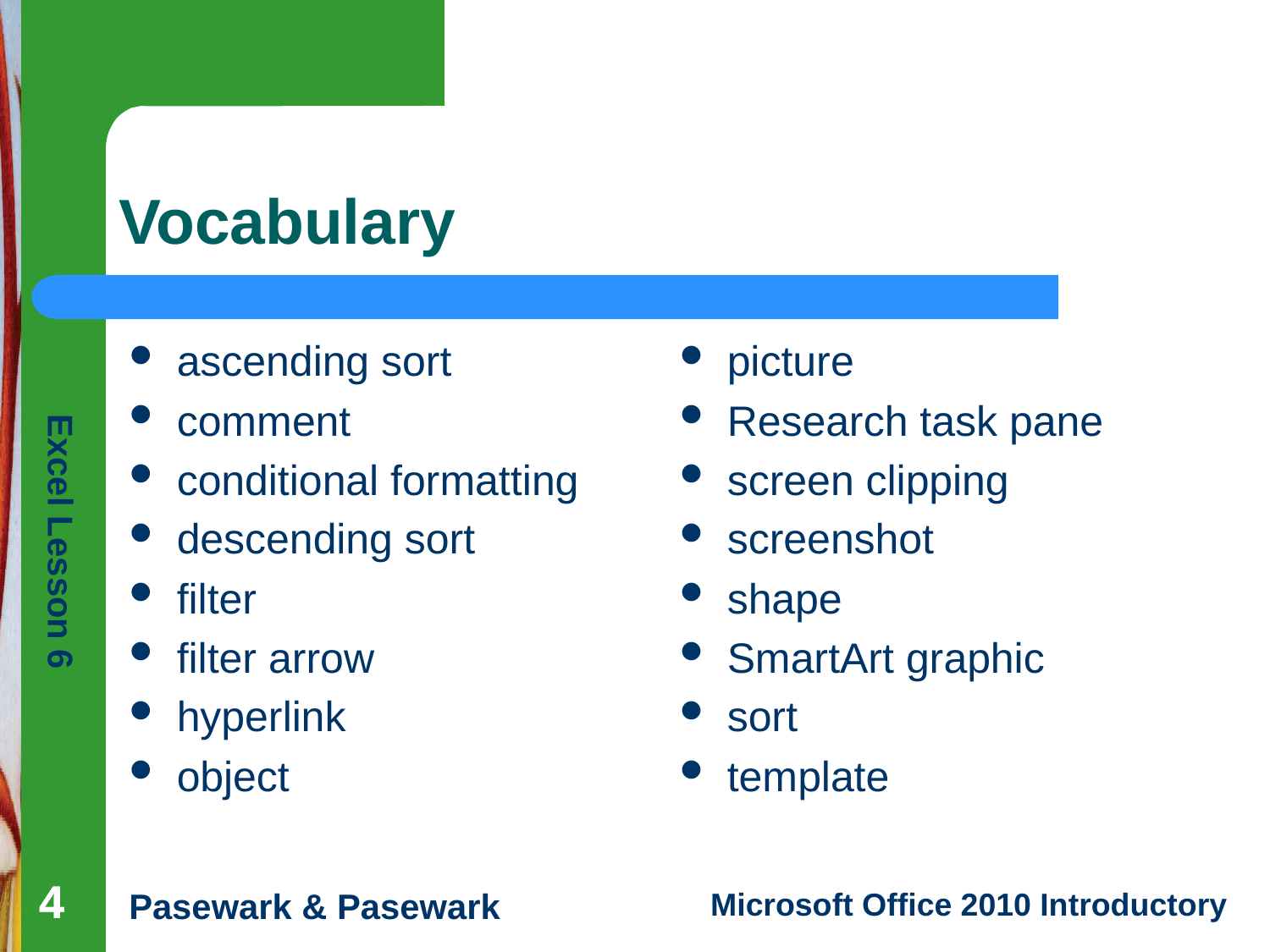

# Vocabulary
ascending sort
comment
conditional formatting
descending sort
filter
filter arrow
hyperlink
object
picture
Research task pane
screen clipping
screenshot
shape
SmartArt graphic
sort
template
4
4
4